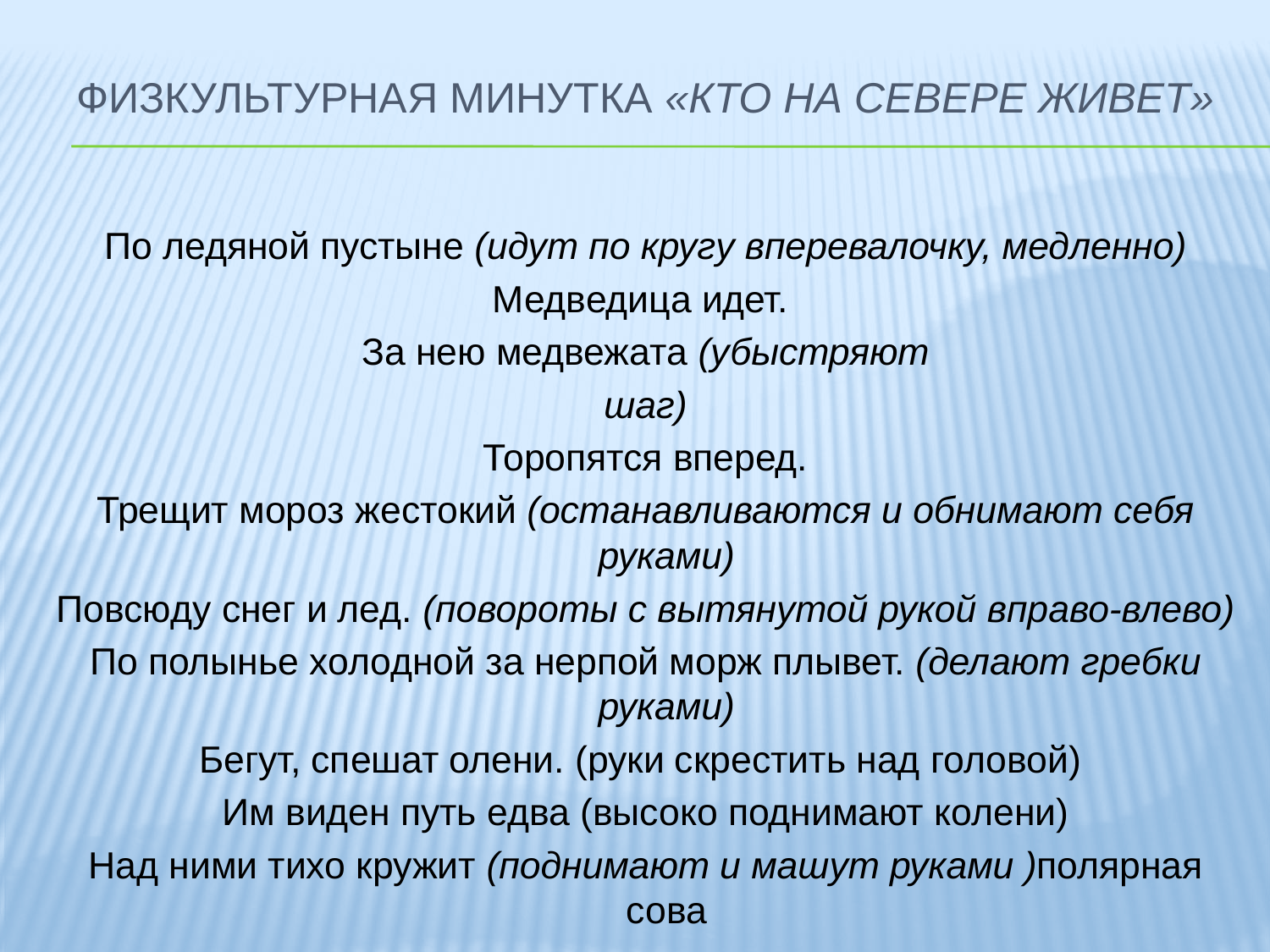

# Физкультурная минутка «Кто на севере живет»
По ледяной пустыне (идут по кругу вперевалочку, медленно)
Медведица идет.
За нею медвежата (убыстряют
шаг)
Торопятся вперед.
Трещит мороз жестокий (останавливаются и обнимают себя руками)
Повсюду снег и лед. (повороты с вытянутой рукой вправо-влево)
По полынье холодной за нерпой морж плывет. (делают гребки руками)
Бегут, спешат олени. (руки скрестить над головой)
Им виден путь едва (высоко поднимают колени)
Над ними тихо кружит (поднимают и машут руками )полярная сова